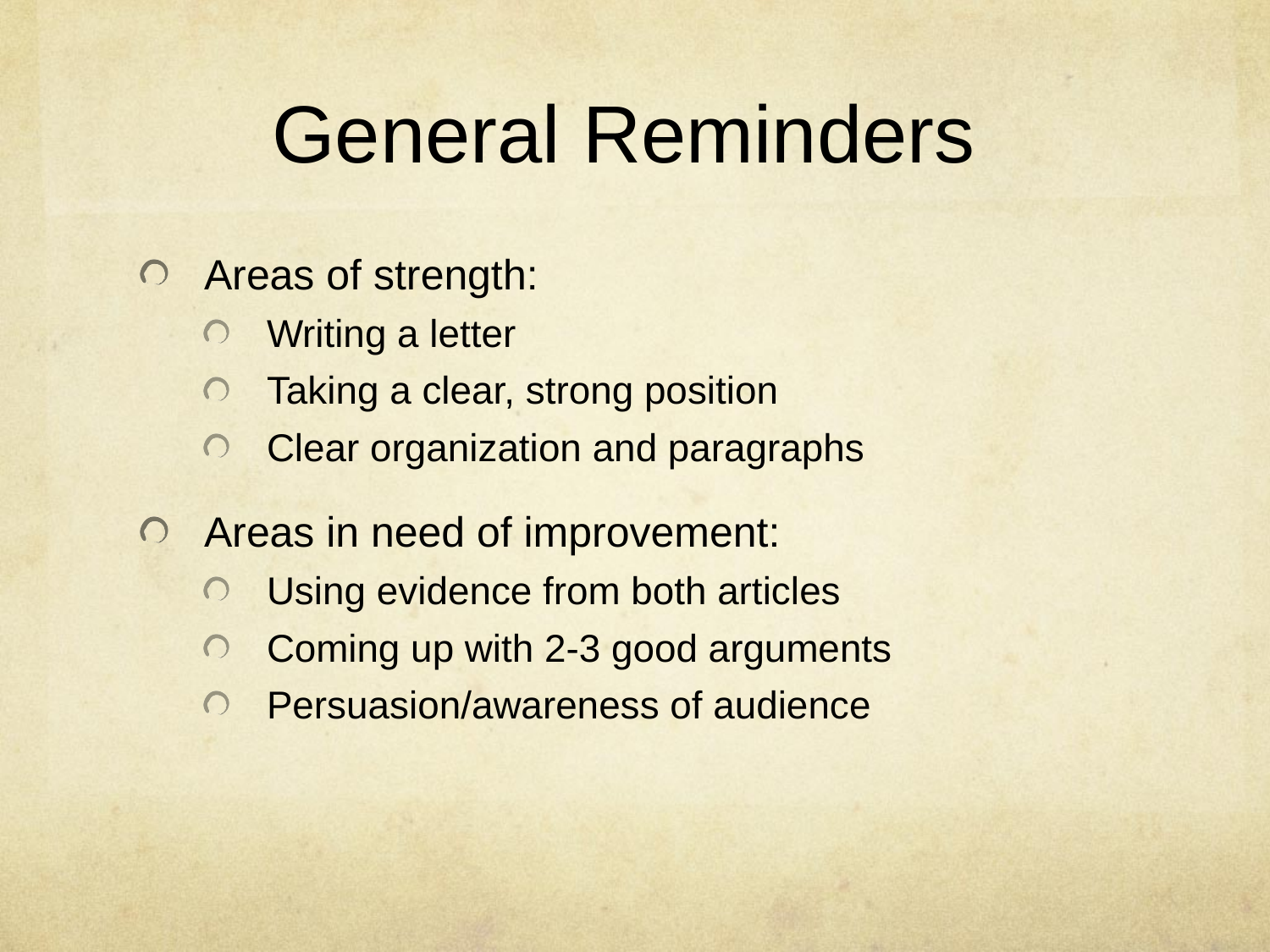

# General Reminders
Areas of strength:
Writing a letter
Taking a clear, strong position
Clear organization and paragraphs
Areas in need of improvement:
Using evidence from both articles
Coming up with 2-3 good arguments
Persuasion/awareness of audience